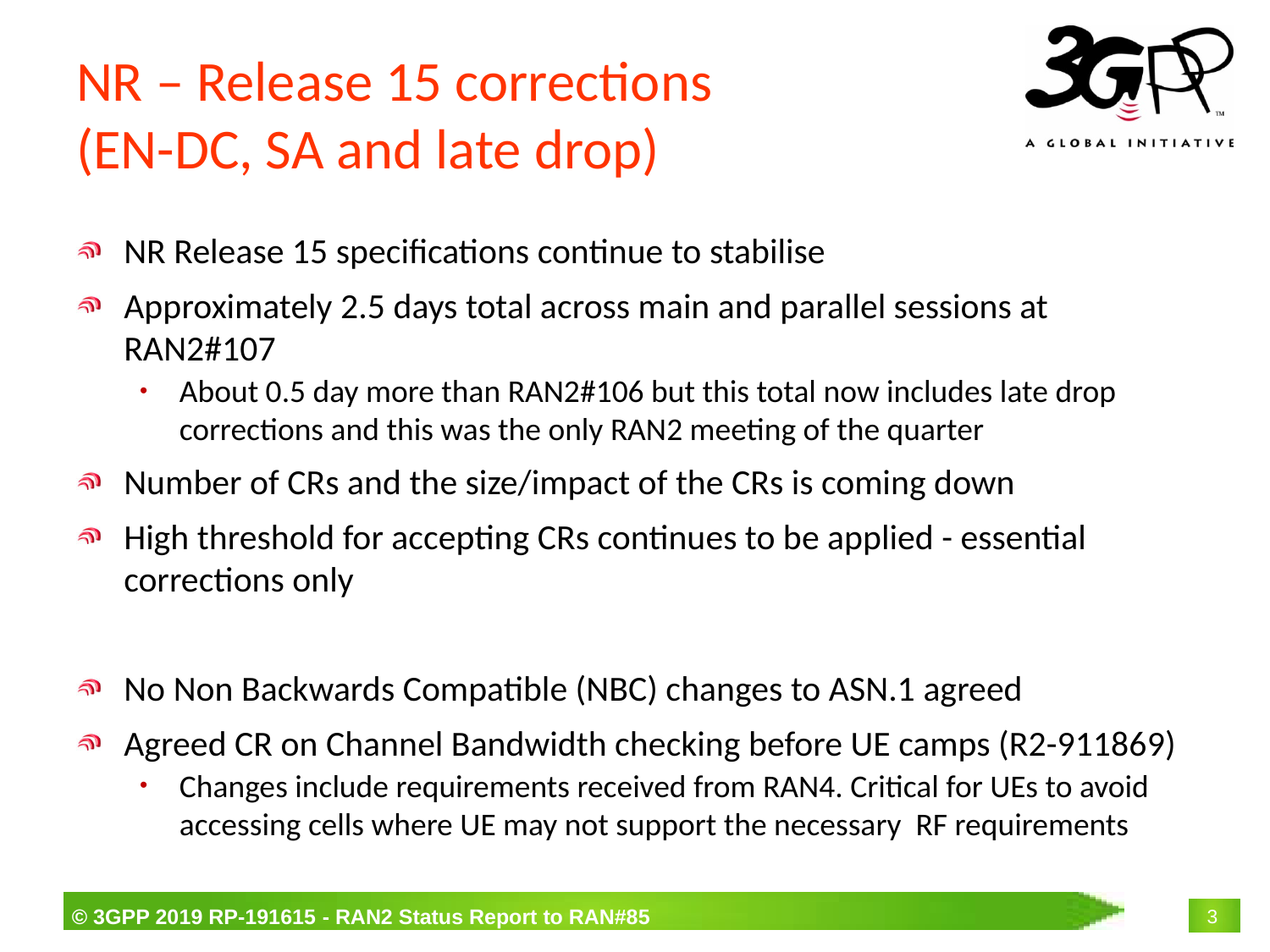

# NR – Release 15 corrections (EN-DC, SA and late drop)
NR Release 15 specifications continue to stabilise
Approximately 2.5 days total across main and parallel sessions at RAN2#107
About 0.5 day more than RAN2#106 but this total now includes late drop corrections and this was the only RAN2 meeting of the quarter
Number of CRs and the size/impact of the CRs is coming down
High threshold for accepting CRs continues to be applied - essential corrections only

No Non Backwards Compatible (NBC) changes to ASN.1 agreed
Agreed CR on Channel Bandwidth checking before UE camps (R2-911869)
Changes include requirements received from RAN4. Critical for UEs to avoid accessing cells where UE may not support the necessary  RF requirements